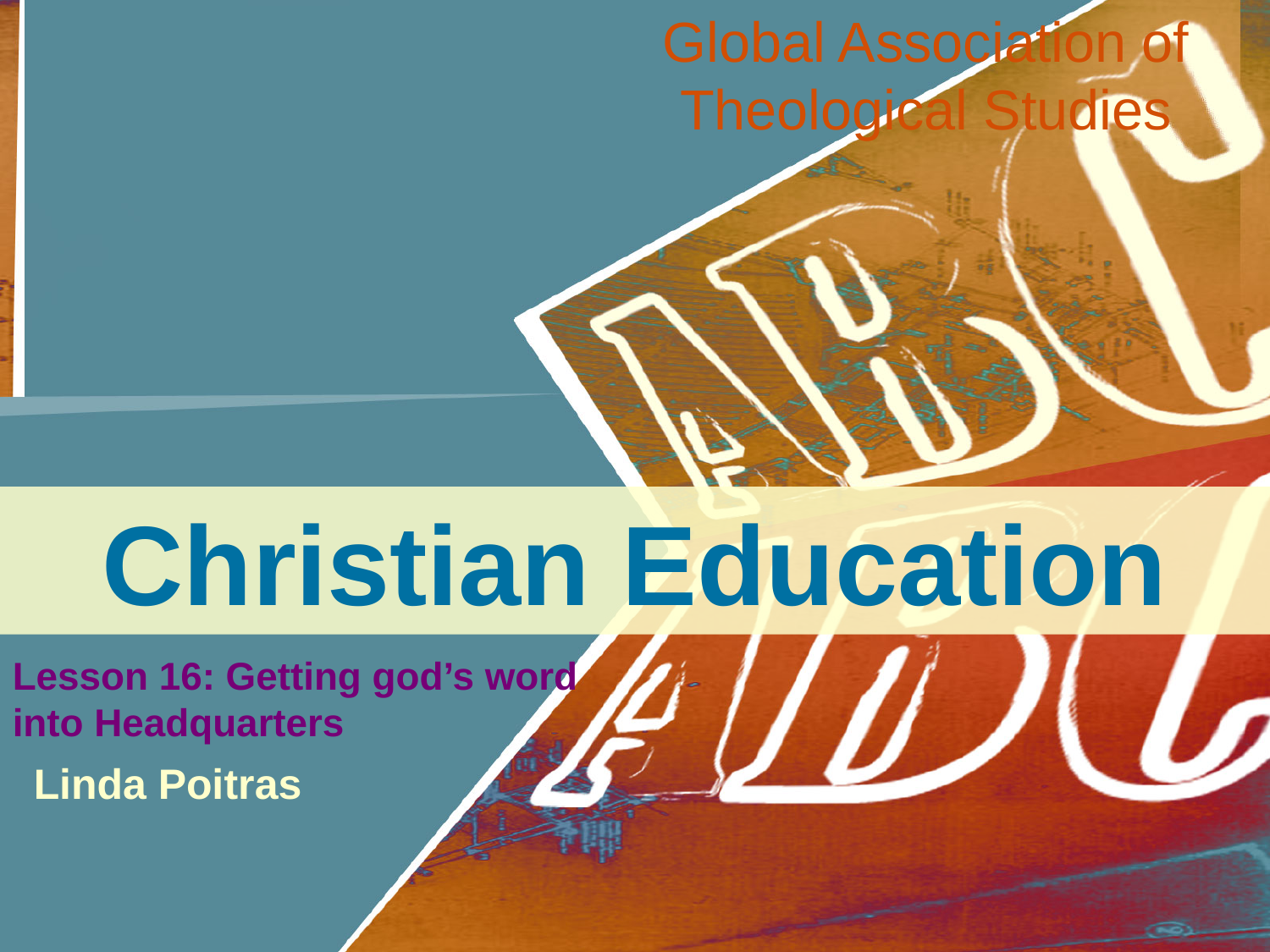

Global Association of Theological Studies
Christian Education
Lesson 16: Getting god’s word into Headquarters
Linda Poitras